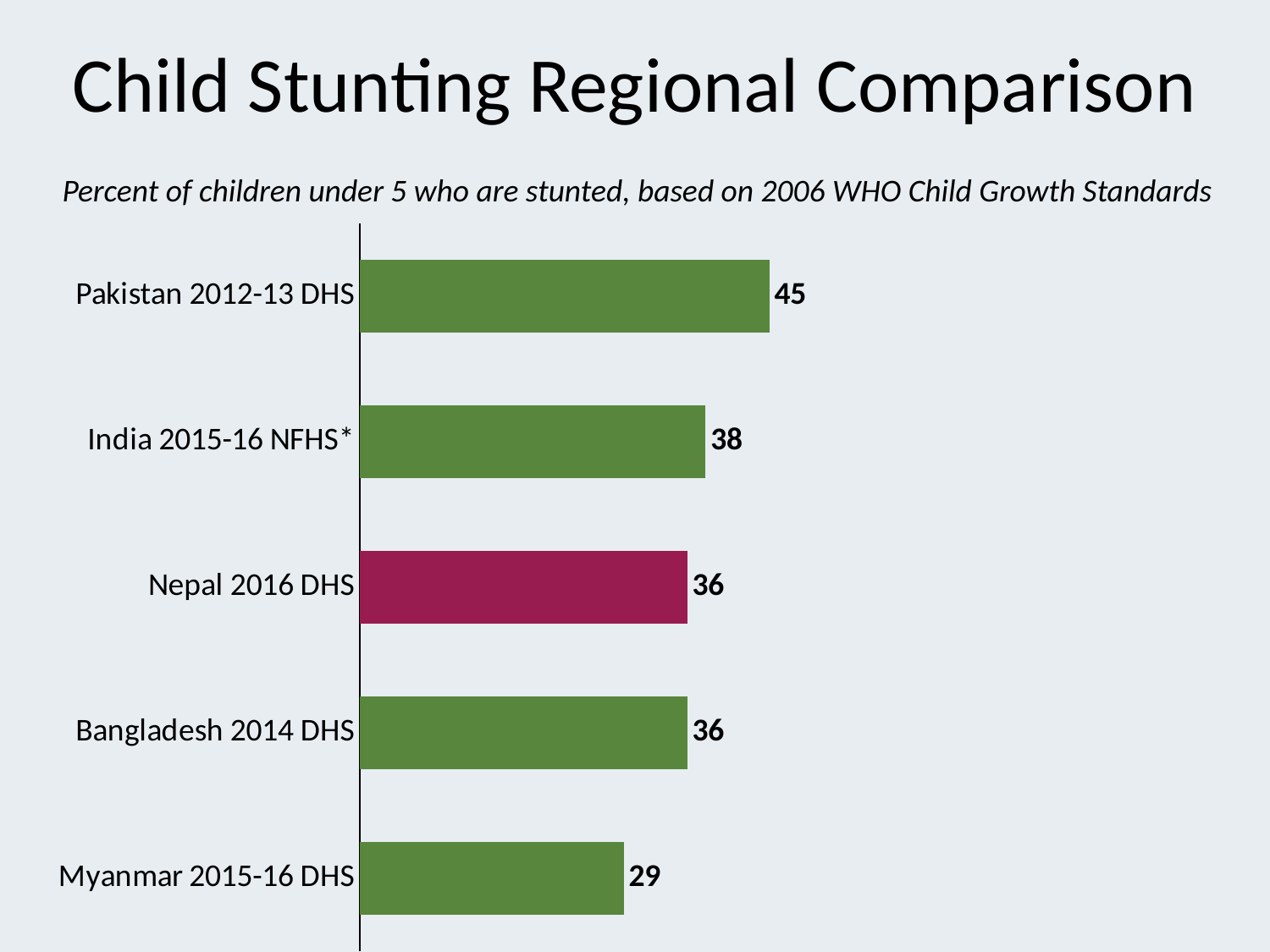

# Child Stunting Regional Comparison
Percent of children under 5 who are stunted, based on 2006 WHO Child Growth Standards

### Chart

| Category | Series 1 |
|---|---|
| Myanmar 2015-16 DHS | 29.0 |
| Bangladesh 2014 DHS | 36.0 |
| Nepal 2016 DHS | 36.0 |
| India 2015-16 NFHS* | 38.0 |
| Pakistan 2012-13 DHS | 45.0 |